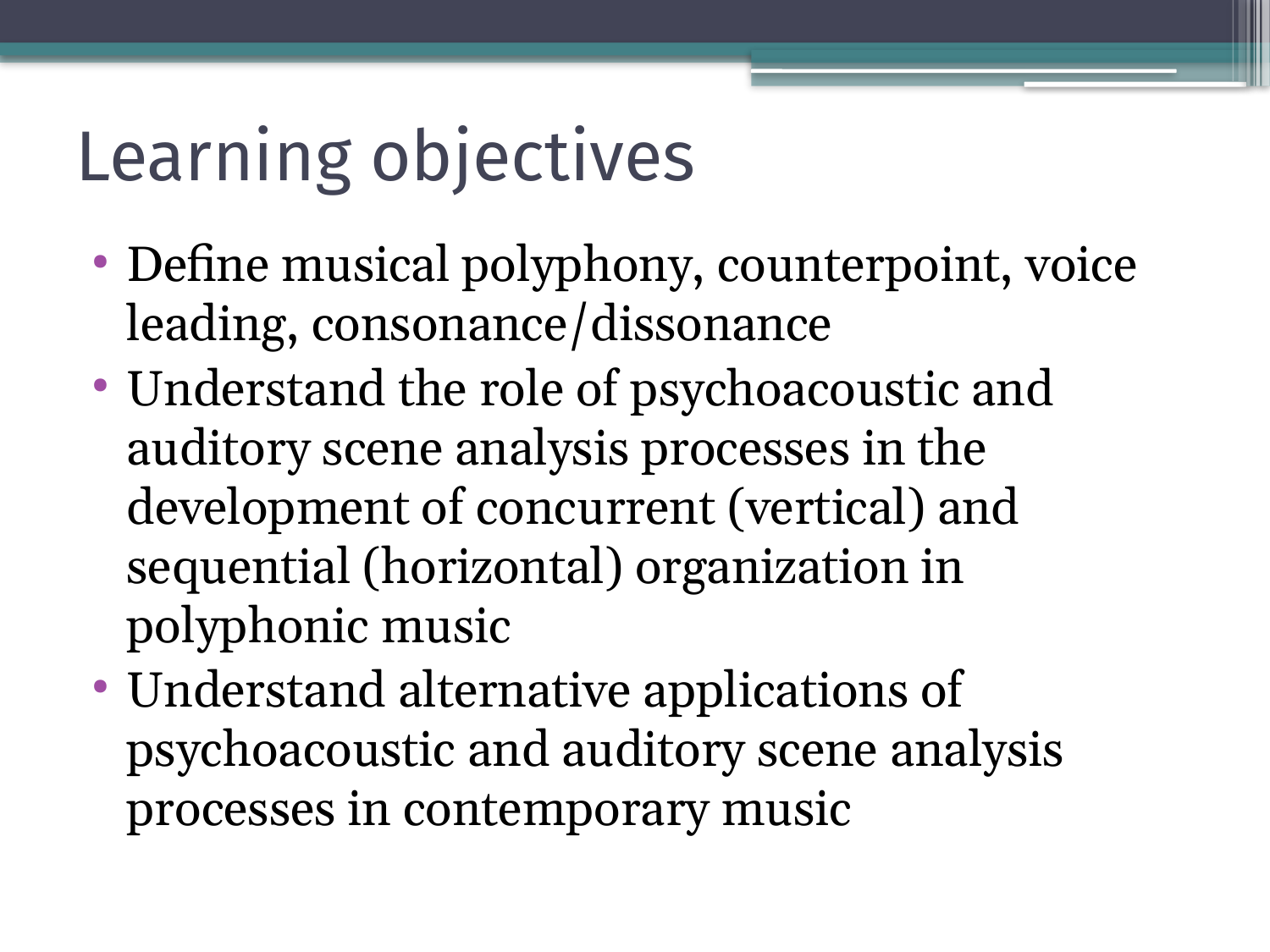

# Learning objectives
Define musical polyphony, counterpoint, voice leading, consonance/dissonance
Understand the role of psychoacoustic and auditory scene analysis processes in the development of concurrent (vertical) and sequential (horizontal) organization in polyphonic music
Understand alternative applications of psychoacoustic and auditory scene analysis processes in contemporary music